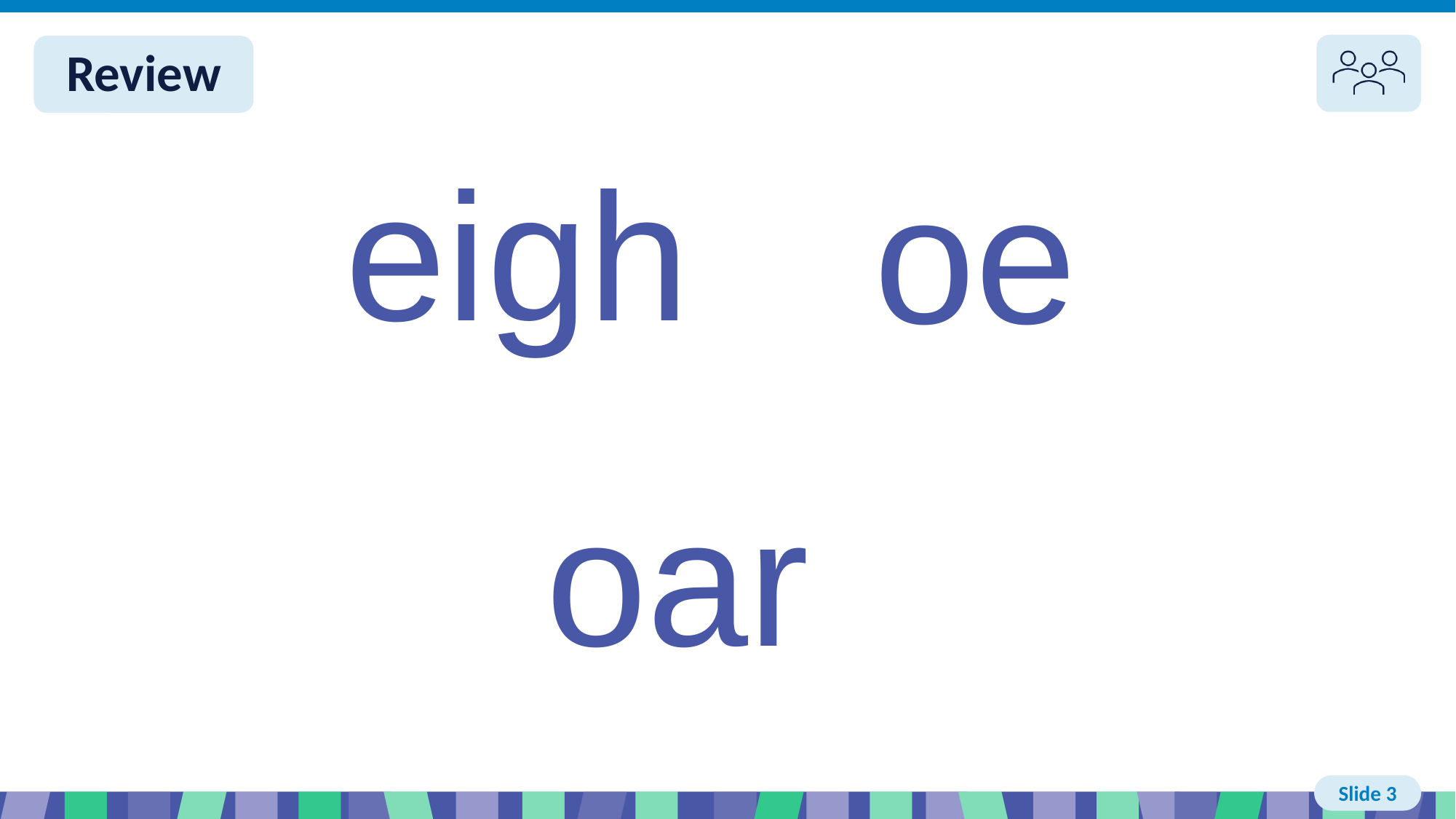

# Slide 3 Review You do
 eigh
 oe
 oar